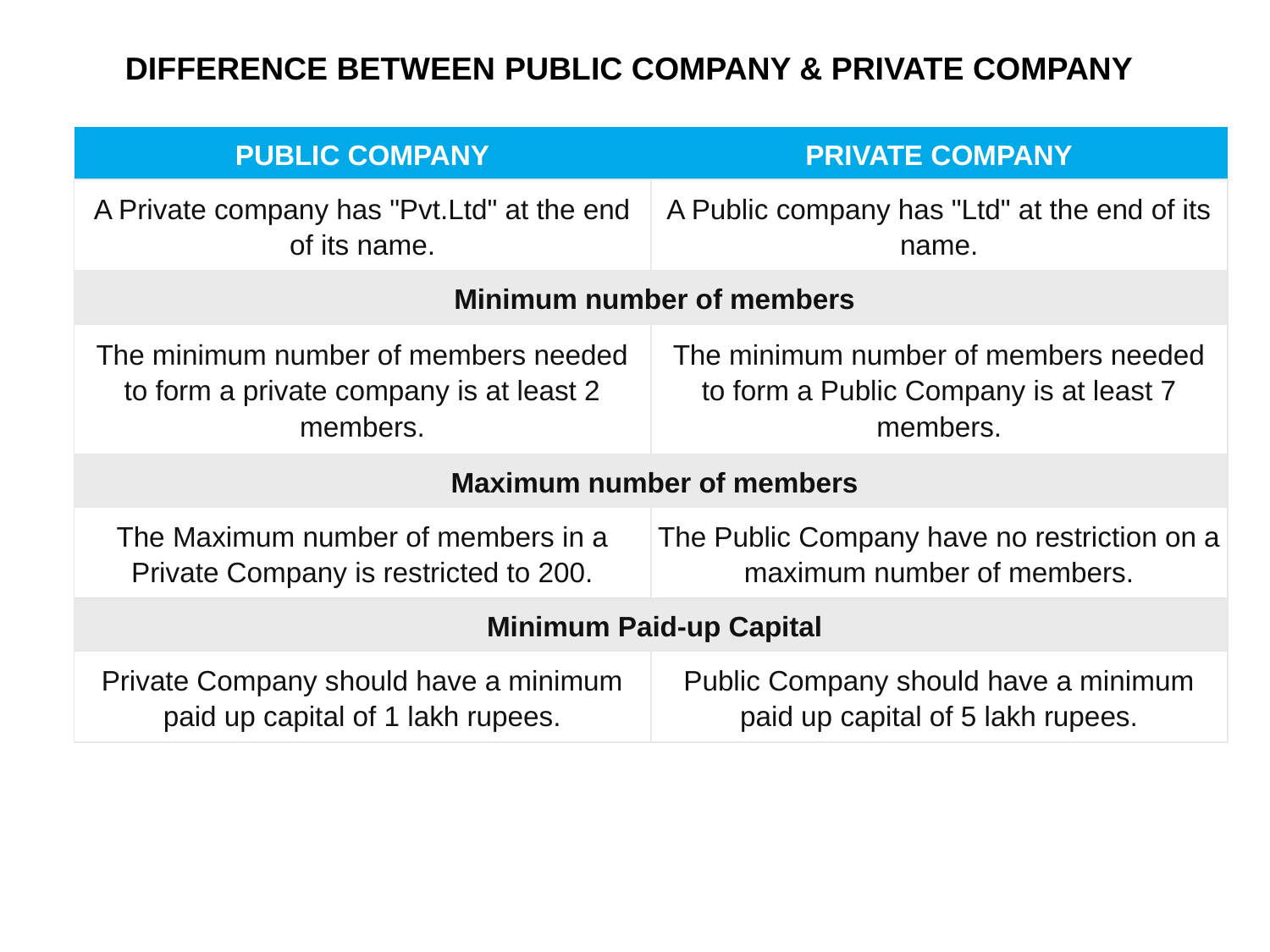

DIFFERENCE BETWEEN Public Company & private company
| PUBLIC COMPANY | PRIVATE COMPANY |
| --- | --- |
| A Private company has "Pvt.Ltd" at the end of its name. | A Public company has "Ltd" at the end of its name. |
| Minimum number of members |  |
| The minimum number of members needed to form a private company is at least 2 members. | The minimum number of members needed to form a Public Company is at least 7 members. |
| Maximum number of members |  |
| The Maximum number of members in a Private Company is restricted to 200. | The Public Company have no restriction on a maximum number of members. |
| Minimum Paid-up Capital |  |
| Private Company should have a minimum paid up capital of 1 lakh rupees. | Public Company should have a minimum paid up capital of 5 lakh rupees. |